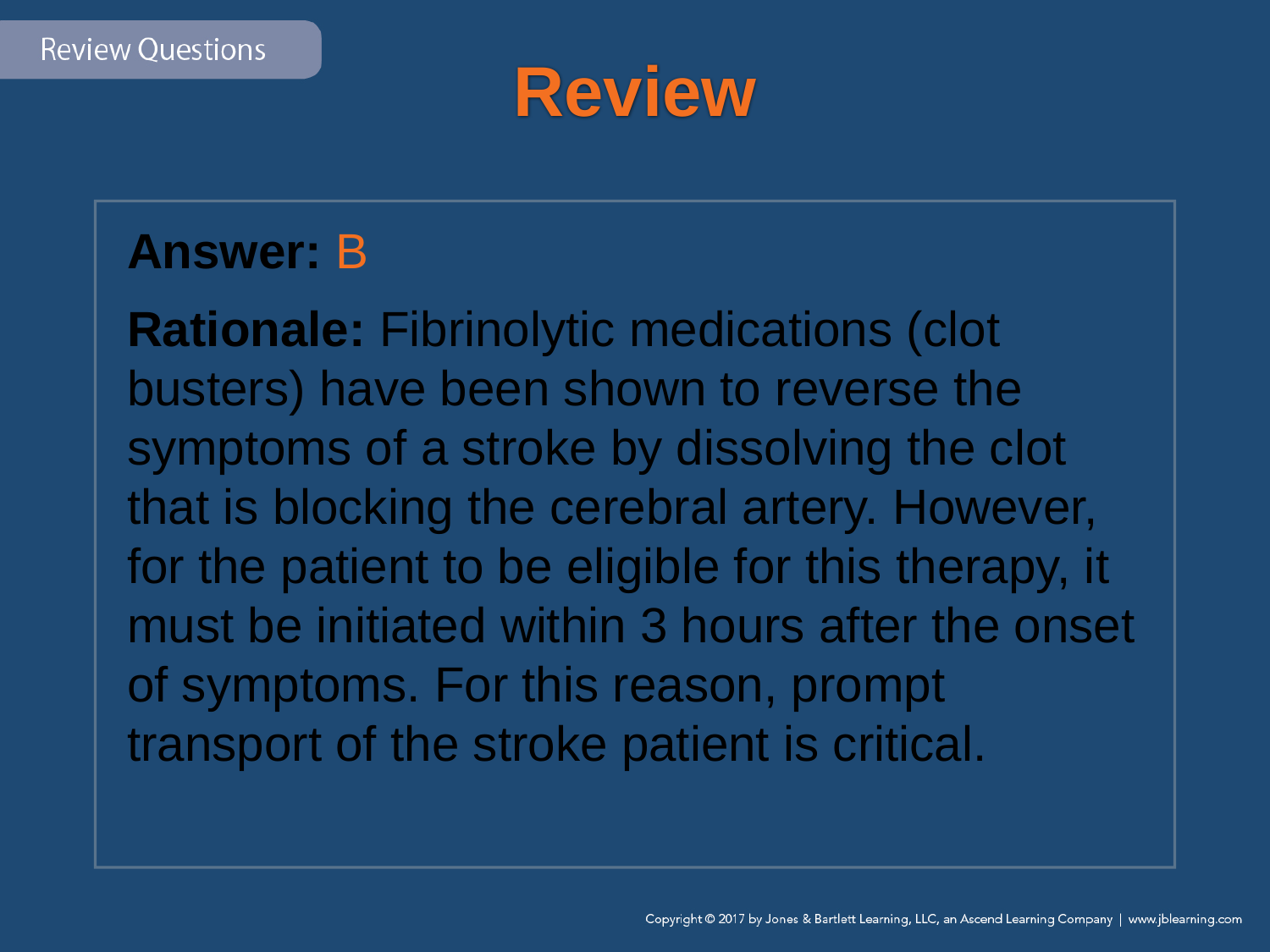

# Review
Answer: B
Rationale: Fibrinolytic medications (clot busters) have been shown to reverse the symptoms of a stroke by dissolving the clot that is blocking the cerebral artery. However, for the patient to be eligible for this therapy, it must be initiated within 3 hours after the onset of symptoms. For this reason, prompt transport of the stroke patient is critical.